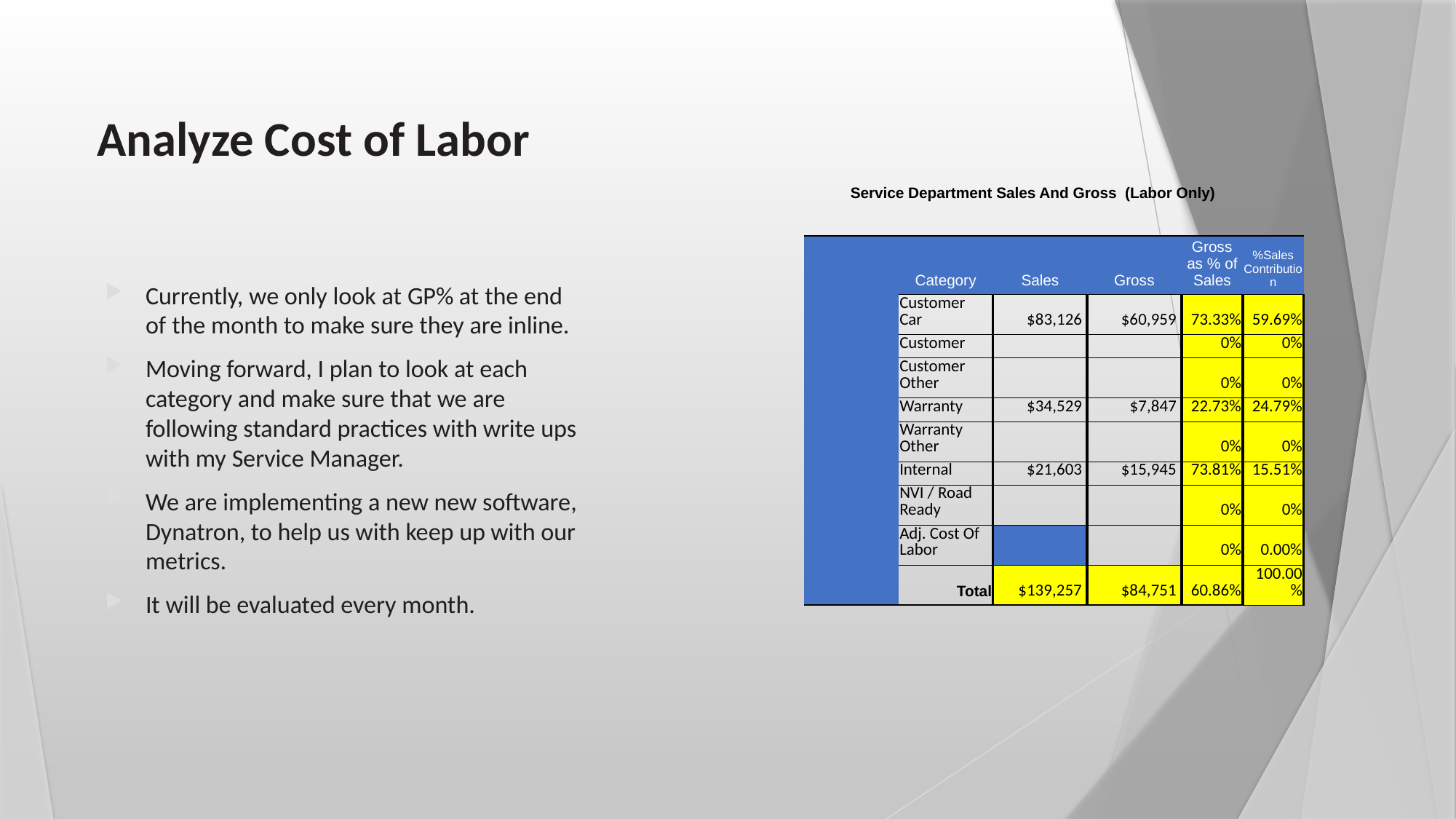

# Analyze Cost of Labor
| Service Department Sales And Gross  (Labor Only) |  |  |  |  |  |
| --- | --- | --- | --- | --- | --- |
|  |  |  |  |  |  |
|  | Category | Sales | Gross | Gross as % of Sales | %Sales Contribution |
|  | Customer Car | $83,126 | $60,959 | 73.33% | 59.69% |
|  | Customer |  |  | 0% | 0% |
|  | Customer Other |  |  | 0% | 0% |
|  | Warranty | $34,529 | $7,847 | 22.73% | 24.79% |
|  | Warranty Other |  |  | 0% | 0% |
|  | Internal | $21,603 | $15,945 | 73.81% | 15.51% |
|  | NVI / Road Ready |  |  | 0% | 0% |
|  | Adj. Cost Of Labor |  |  | 0% | 0.00% |
|  | Total | $139,257 | $84,751 | 60.86% | 100.00% |

Currently, we only look at GP% at the end of the month to make sure they are inline.
Moving forward, I plan to look at each category and make sure that we are following standard practices with write ups with my Service Manager.
We are implementing a new new software, Dynatron, to help us with keep up with our metrics.
It will be evaluated every month.